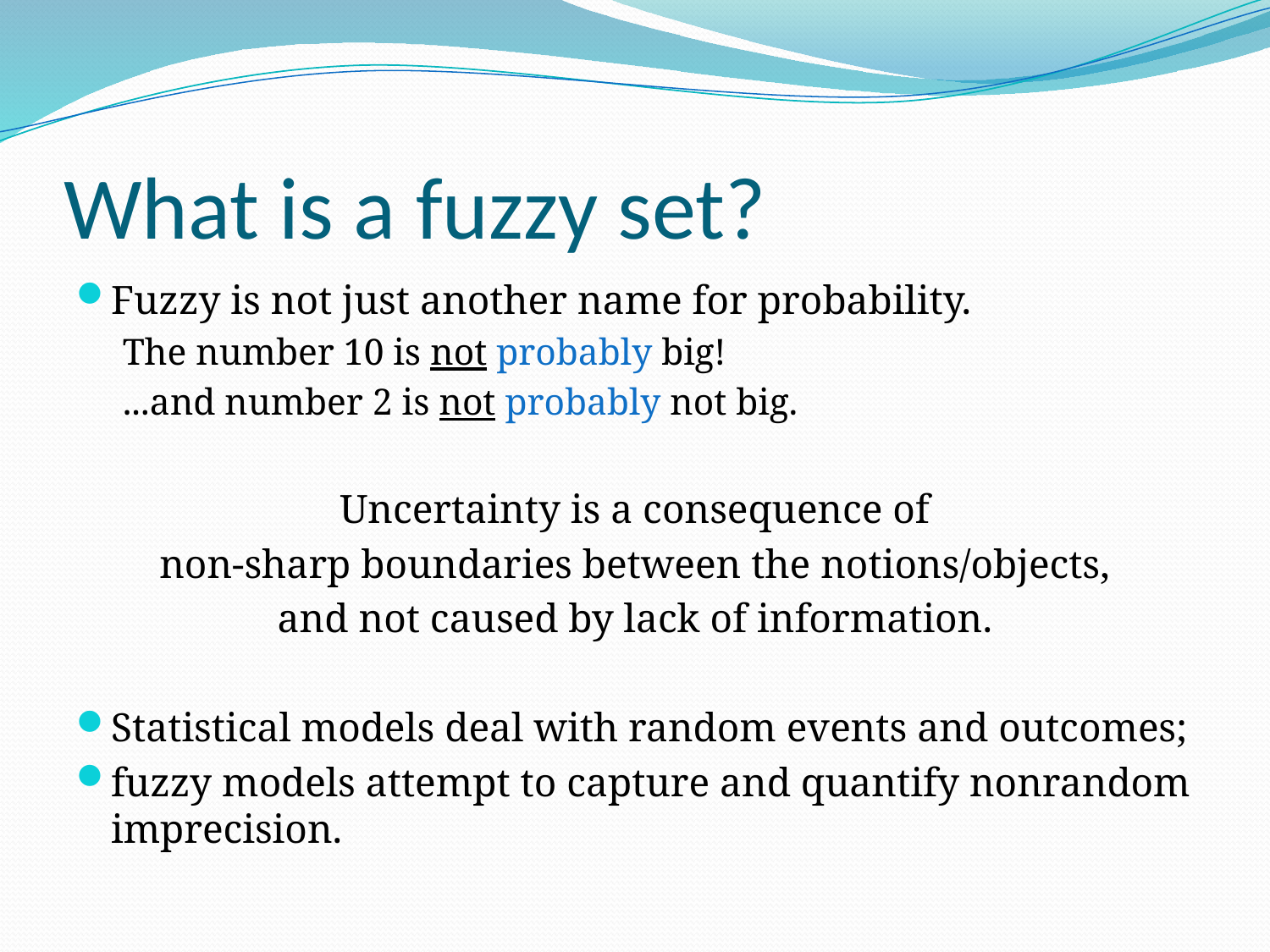

# What is a fuzzy set?
Fuzzy is not just another name for probability.
The number 10 is not probably big!
...and number 2 is not probably not big.

Uncertainty is a consequence of
non-sharp boundaries between the notions/objects,
and not caused by lack of information.

Statistical models deal with random events and outcomes;
fuzzy models attempt to capture and quantify nonrandom imprecision.